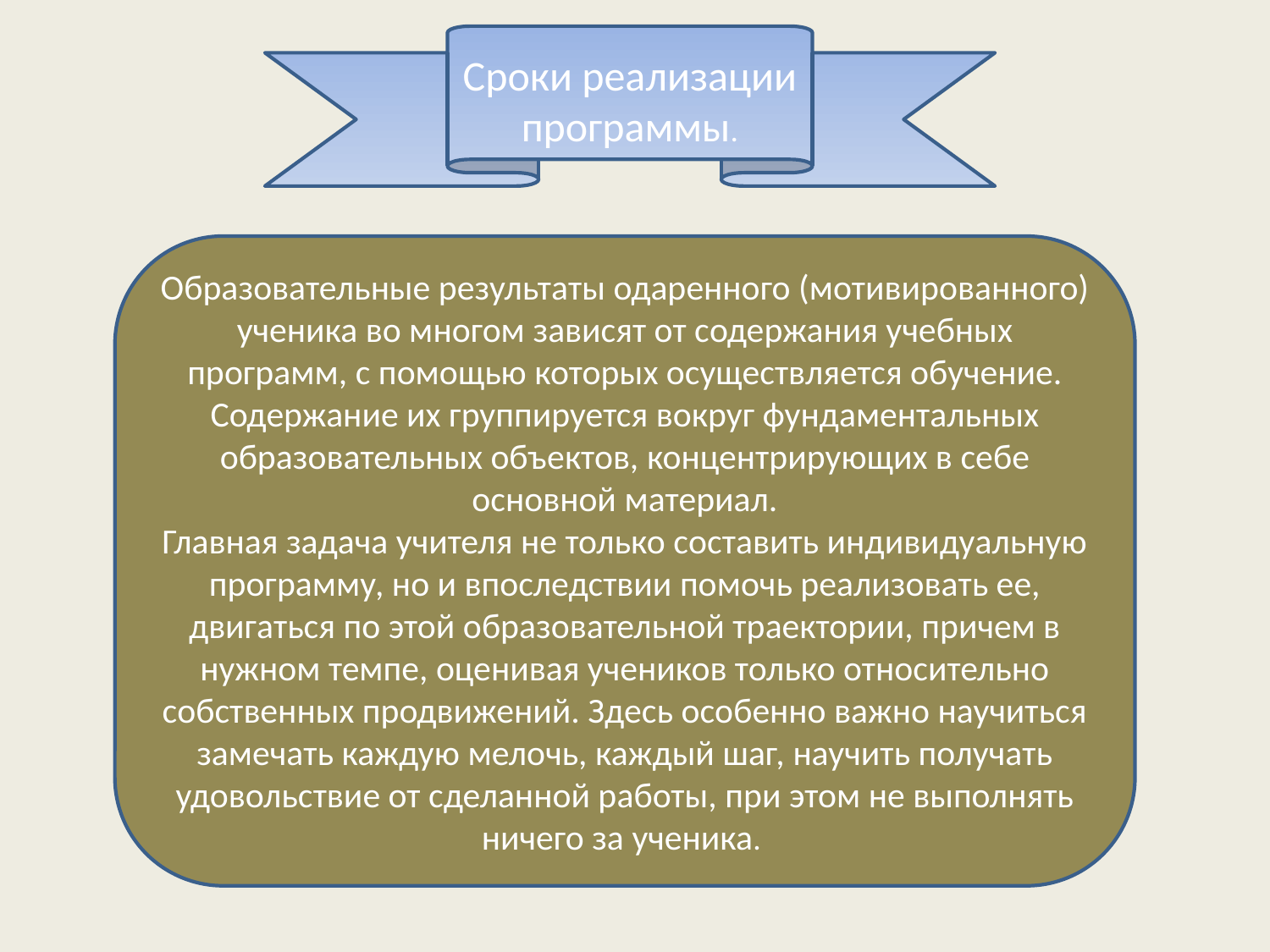

Сроки реализации программы.
#

Образовательные результаты одаренного (мотивированного) ученика во многом зависят от содержания учебных программ, с помощью которых осуществляется обучение. Содержание их группируется вокруг фундаментальных образовательных объектов, концентрирующих в себе основной материал.
Главная задача учителя не только составить индивидуальную программу, но и впоследствии помочь реализовать ее, двигаться по этой образовательной траектории, причем в нужном темпе, оценивая учеников только относительно собственных продвижений. Здесь особенно важно научиться замечать каждую мелочь, каждый шаг, научить получать удовольствие от сделанной работы, при этом не выполнять ничего за ученика.